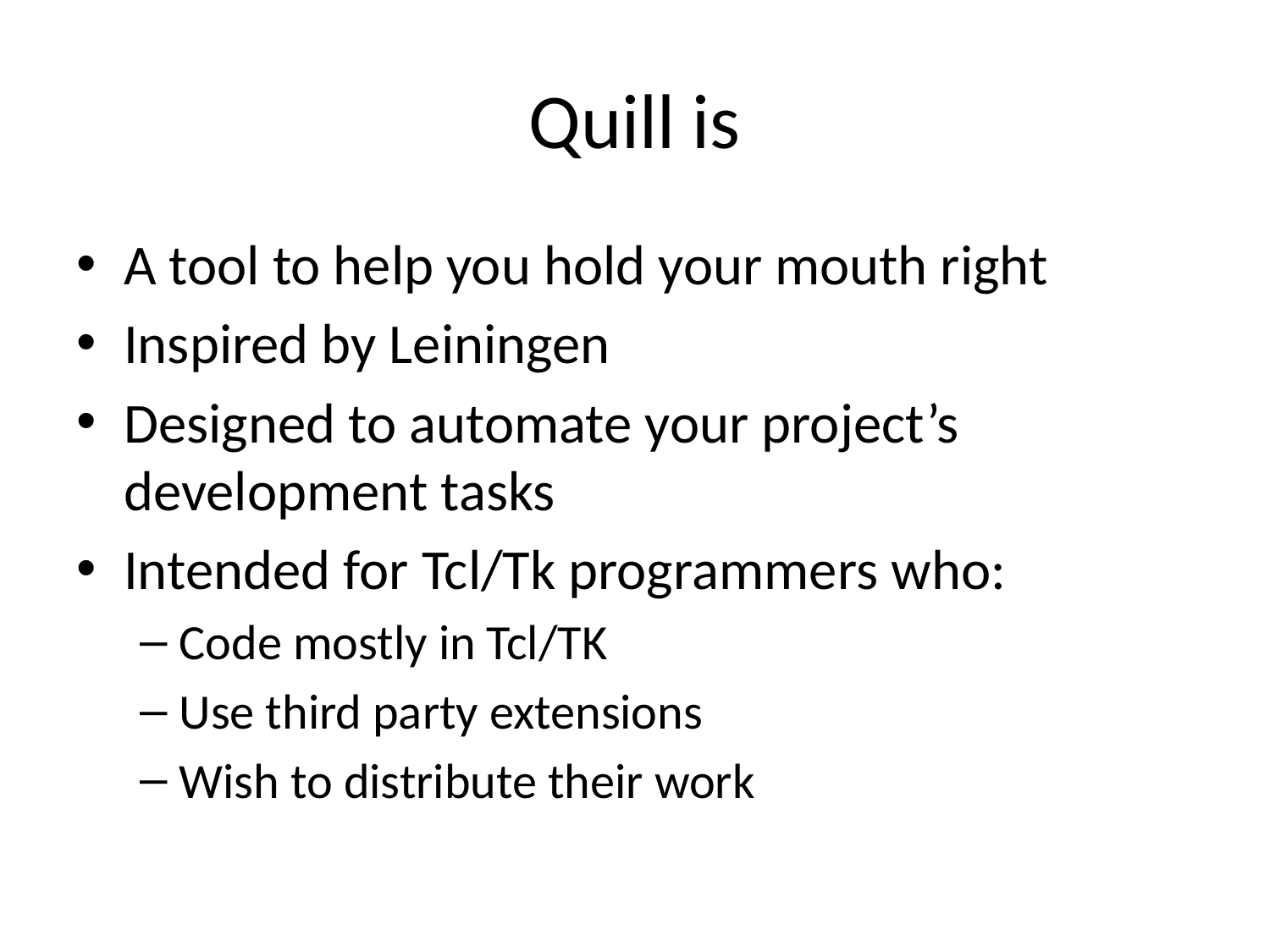

# Quill is
A tool to help you hold your mouth right
Inspired by Leiningen
Designed to automate your project’s development tasks
Intended for Tcl/Tk programmers who:
Code mostly in Tcl/TK
Use third party extensions
Wish to distribute their work